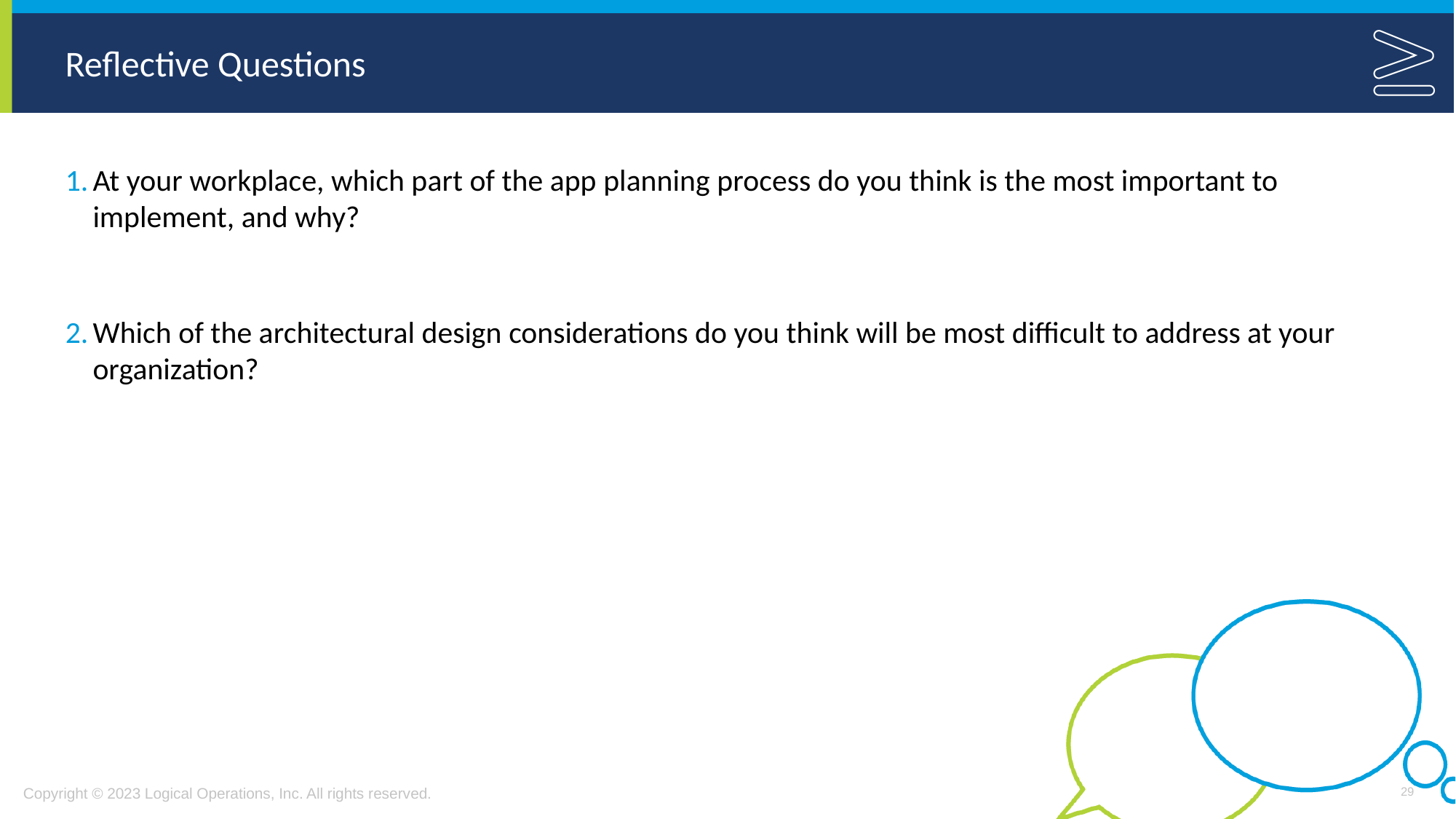

At your workplace, which part of the app planning process do you think is the most important to implement, and why?
Which of the architectural design considerations do you think will be most difficult to address at your organization?
29